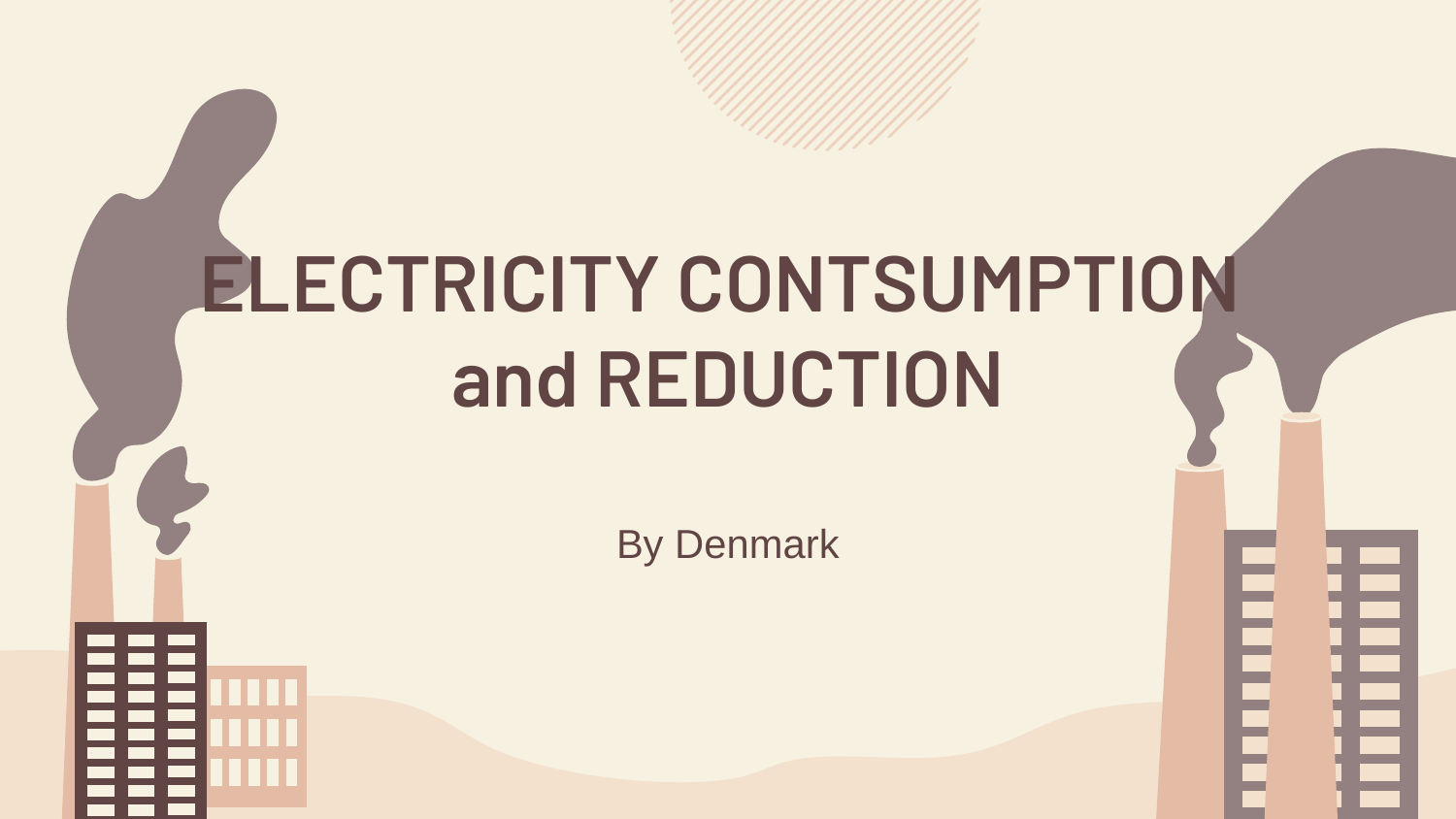

# ELECTRICITY CONTSUMPTION  and REDUCTION

By Denmark